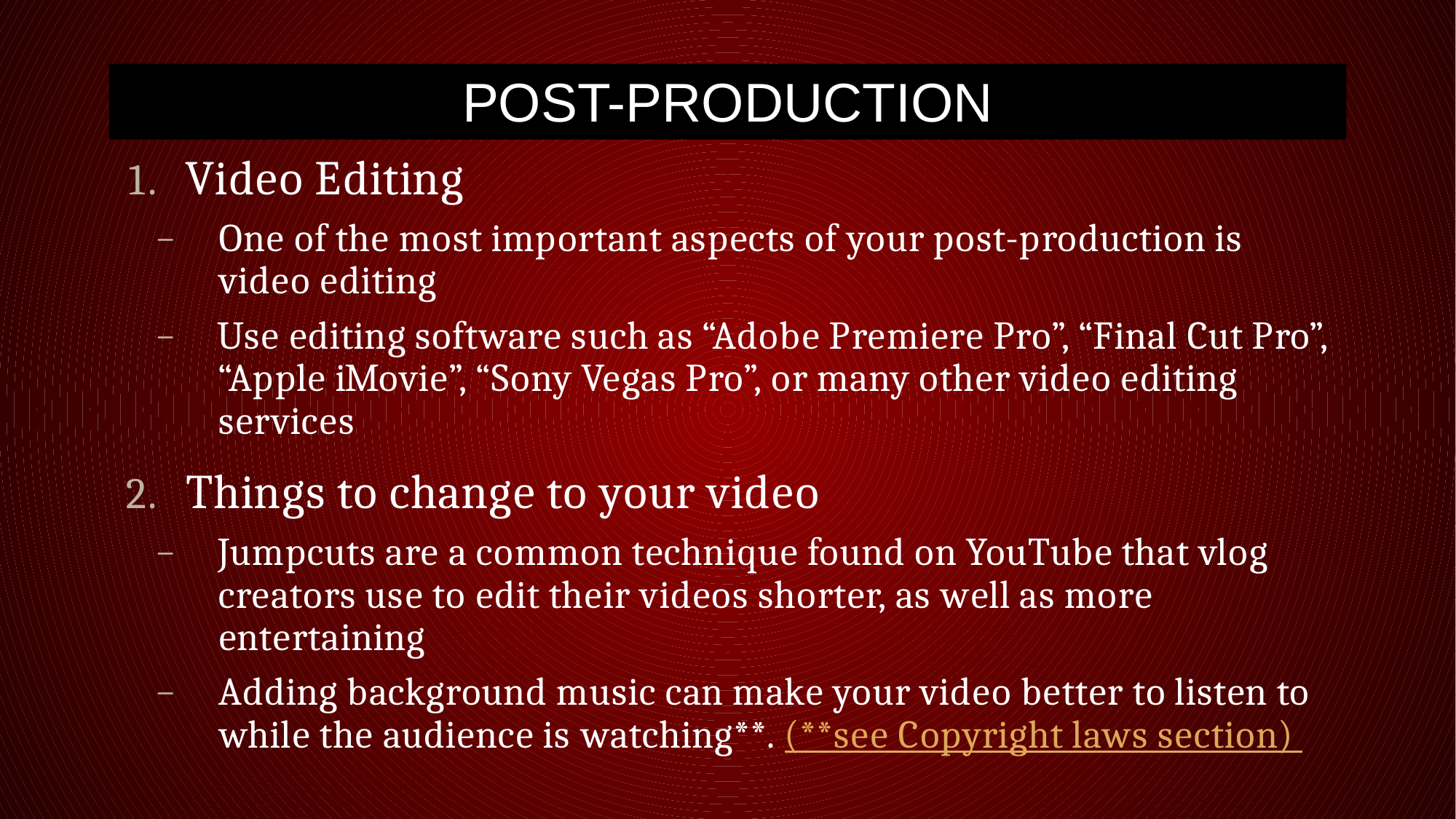

# post-production
Video Editing
One of the most important aspects of your post-production is video editing
Use editing software such as “Adobe Premiere Pro”, “Final Cut Pro”, “Apple iMovie”, “Sony Vegas Pro”, or many other video editing services
Things to change to your video
Jumpcuts are a common technique found on YouTube that vlog creators use to edit their videos shorter, as well as more entertaining
Adding background music can make your video better to listen to while the audience is watching**. (**see Copyright laws section)